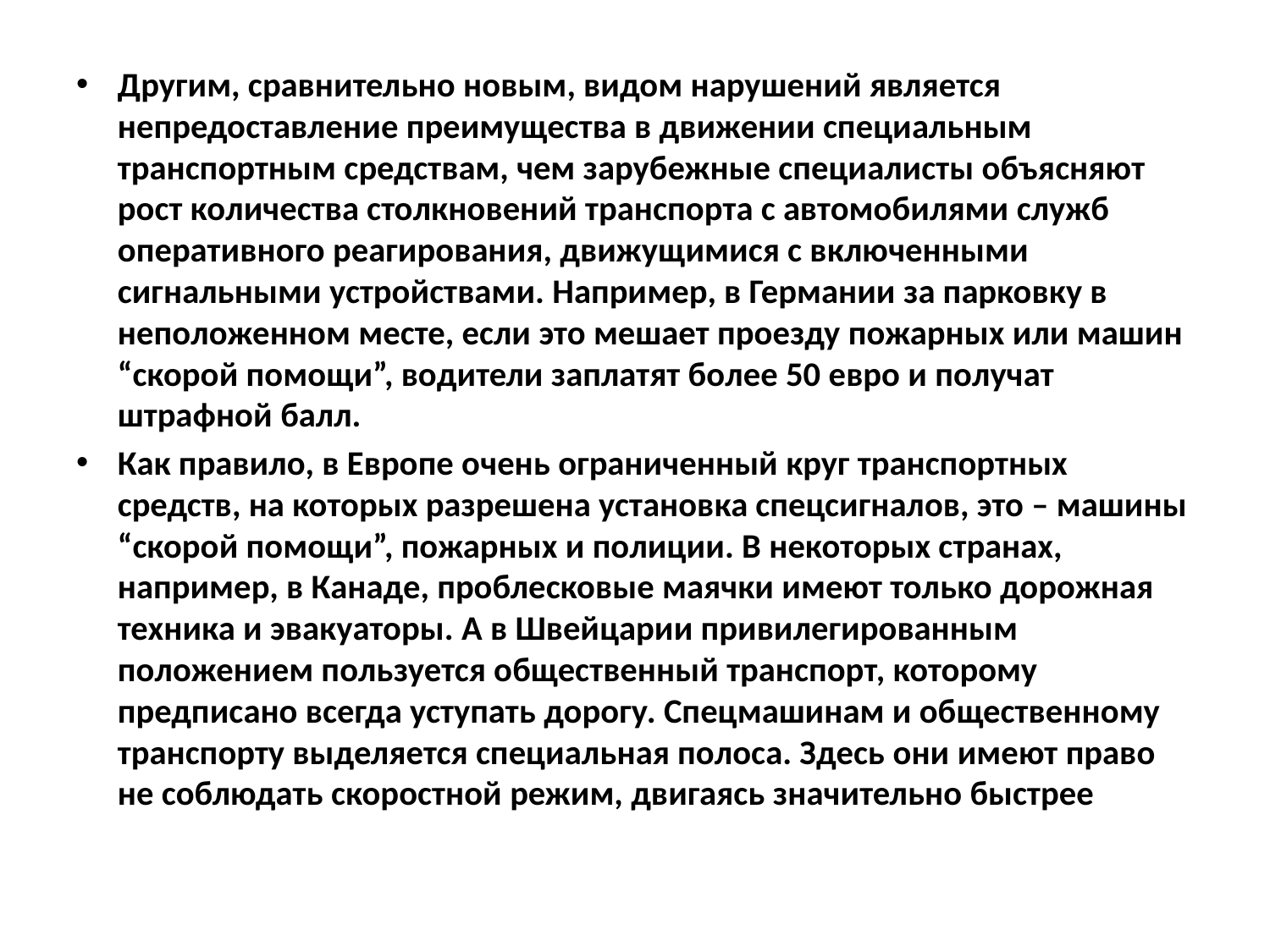

Другим, сравнительно новым, видом нарушений является непредоставление преимущества в движении специальным транспортным средствам, чем зарубежные специалисты объясняют рост количества столкновений транспорта с автомобилями служб оперативного реагирования, движущимися с включенными сигнальными устройствами. Например, в Германии за парковку в неположенном месте, если это мешает проезду пожарных или машин “скорой помощи”, водители заплатят более 50 евро и получат штрафной балл.
Как правило, в Европе очень ограниченный круг транспортных средств, на которых разрешена установка спецсигналов, это – машины “скорой помощи”, пожарных и полиции. В некоторых странах, например, в Канаде, проблесковые маячки имеют только дорожная техника и эвакуаторы. А в Швейцарии привилегированным положением пользуется общественный транспорт, которому предписано всегда уступать дорогу. Спецмашинам и общественному транспорту выделяется специальная полоса. Здесь они имеют право не соблюдать скоростной режим, двигаясь значительно быстрее